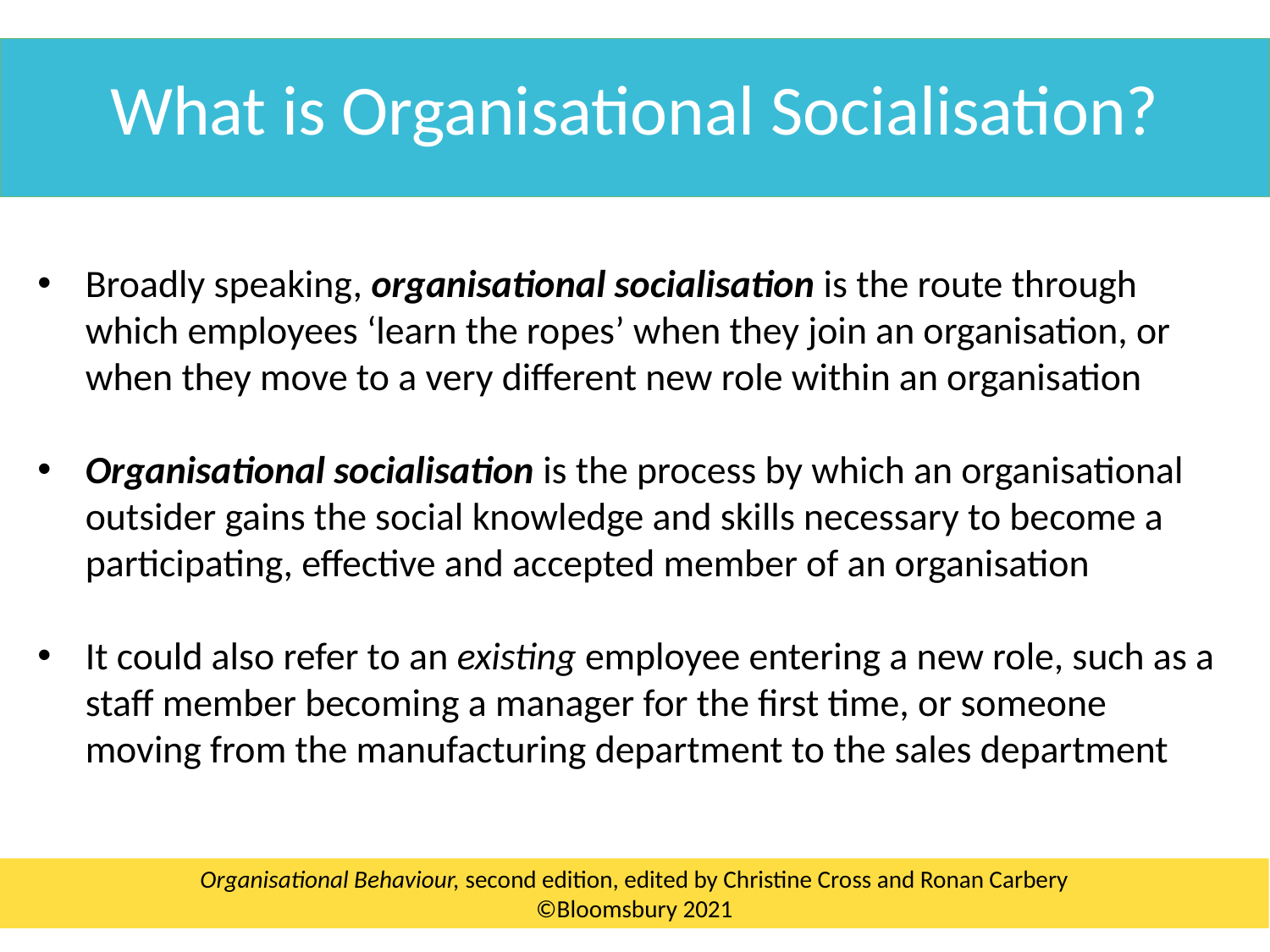

What is Organisational Socialisation?

Broadly speaking, organisational socialisation is the route through which employees ‘learn the ropes’ when they join an organisation, or when they move to a very different new role within an organisation

Organisational socialisation is the process by which an organisational outsider gains the social knowledge and skills necessary to become a participating, effective and accepted member of an organisation

It could also refer to an existing employee entering a new role, such as a staff member becoming a manager for the first time, or someone moving from the manufacturing department to the sales department